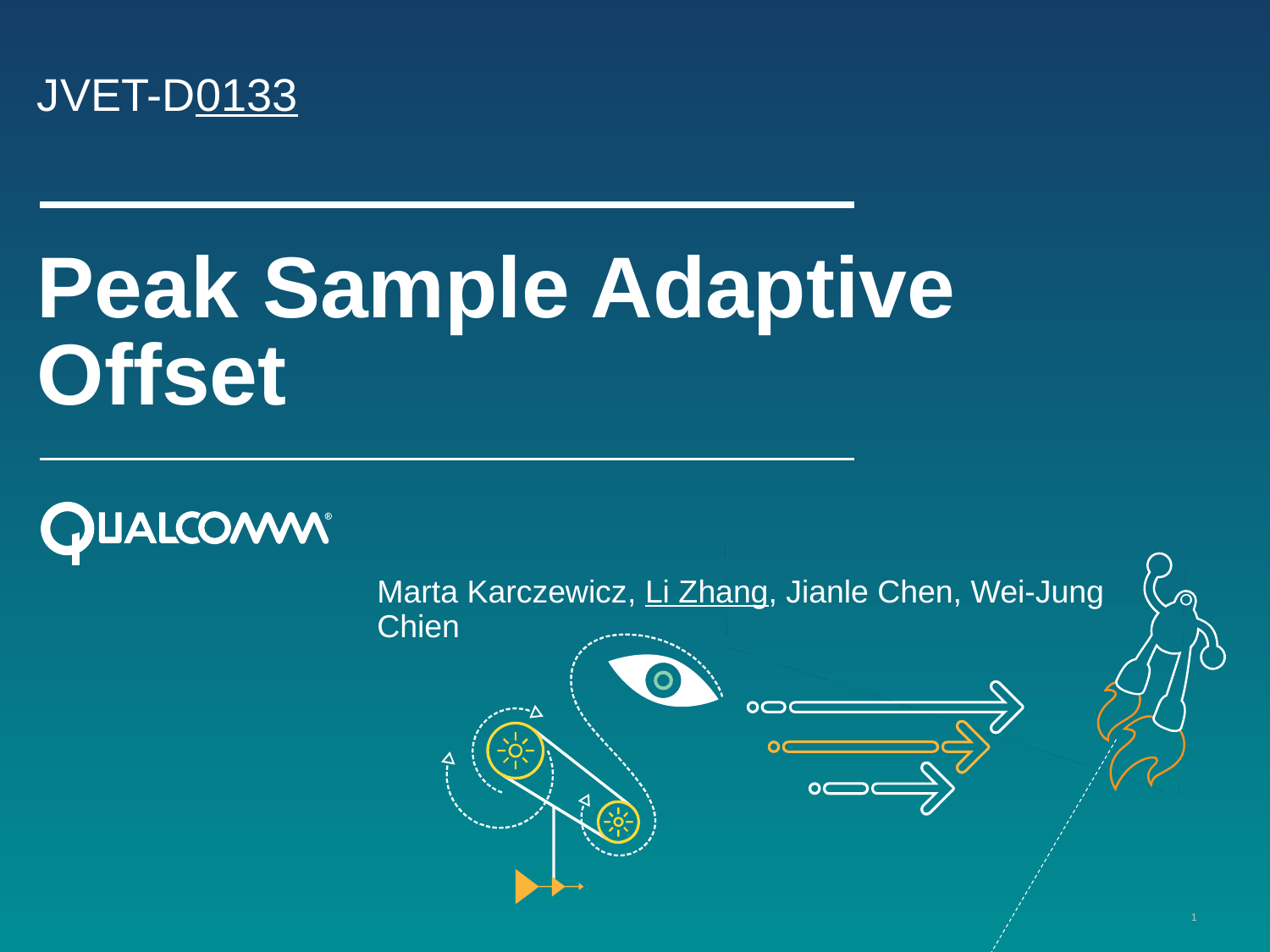

JVET-D0133
# Peak Sample Adaptive Offset
Marta Karczewicz, Li Zhang, Jianle Chen, Wei-Jung Chien